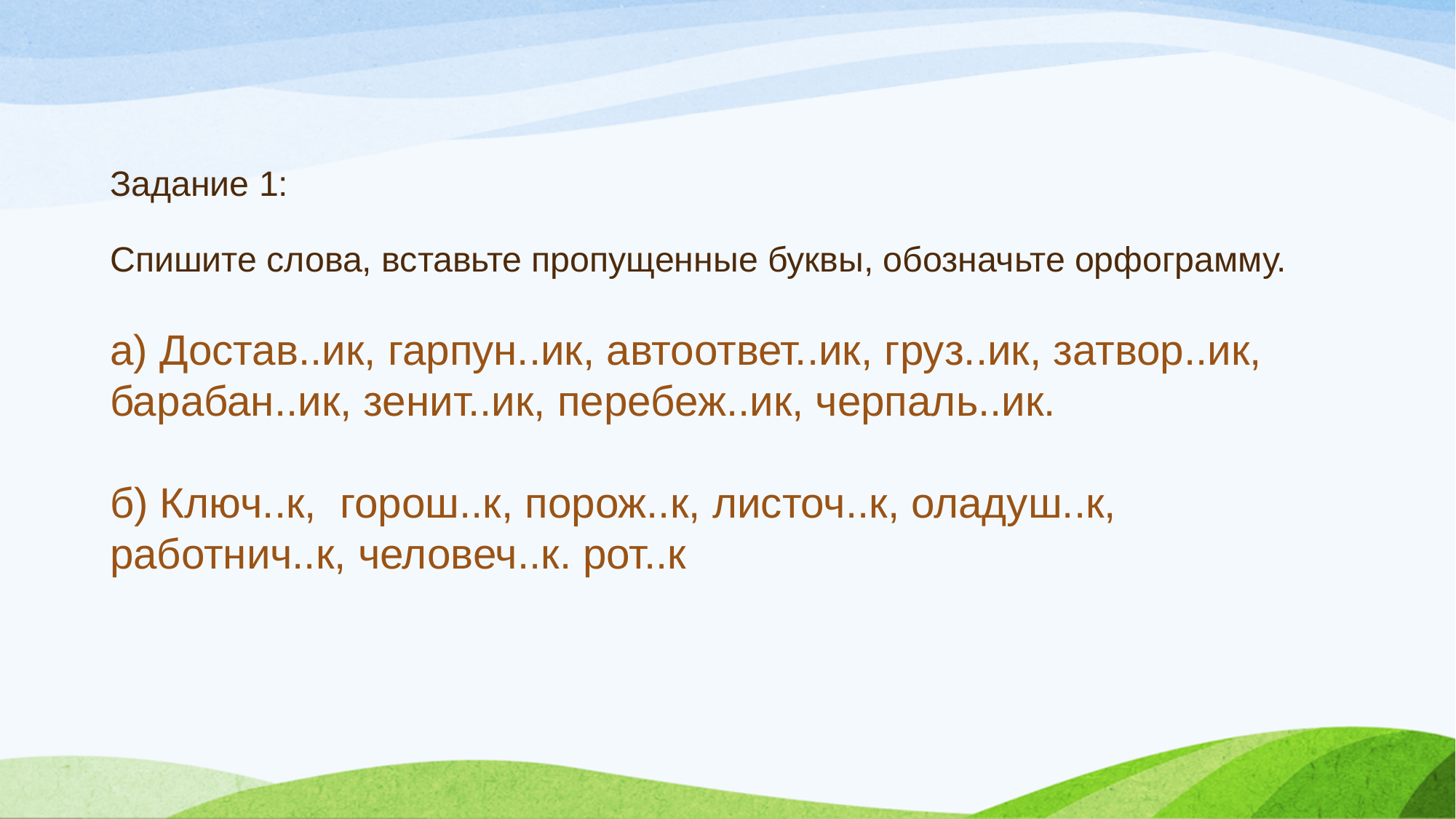

# Задание 1: Спишите слова, вставьте пропущенные буквы, обозначьте орфограмму.
а) Достав..ик, гарпун..ик, автоответ..ик, груз..ик, затвор..ик, барабан..ик, зенит..ик, перебеж..ик, черпаль..ик.

б) Ключ..к,  горош..к, порож..к, листоч..к, оладуш..к, работнич..к, человеч..к. рот..к